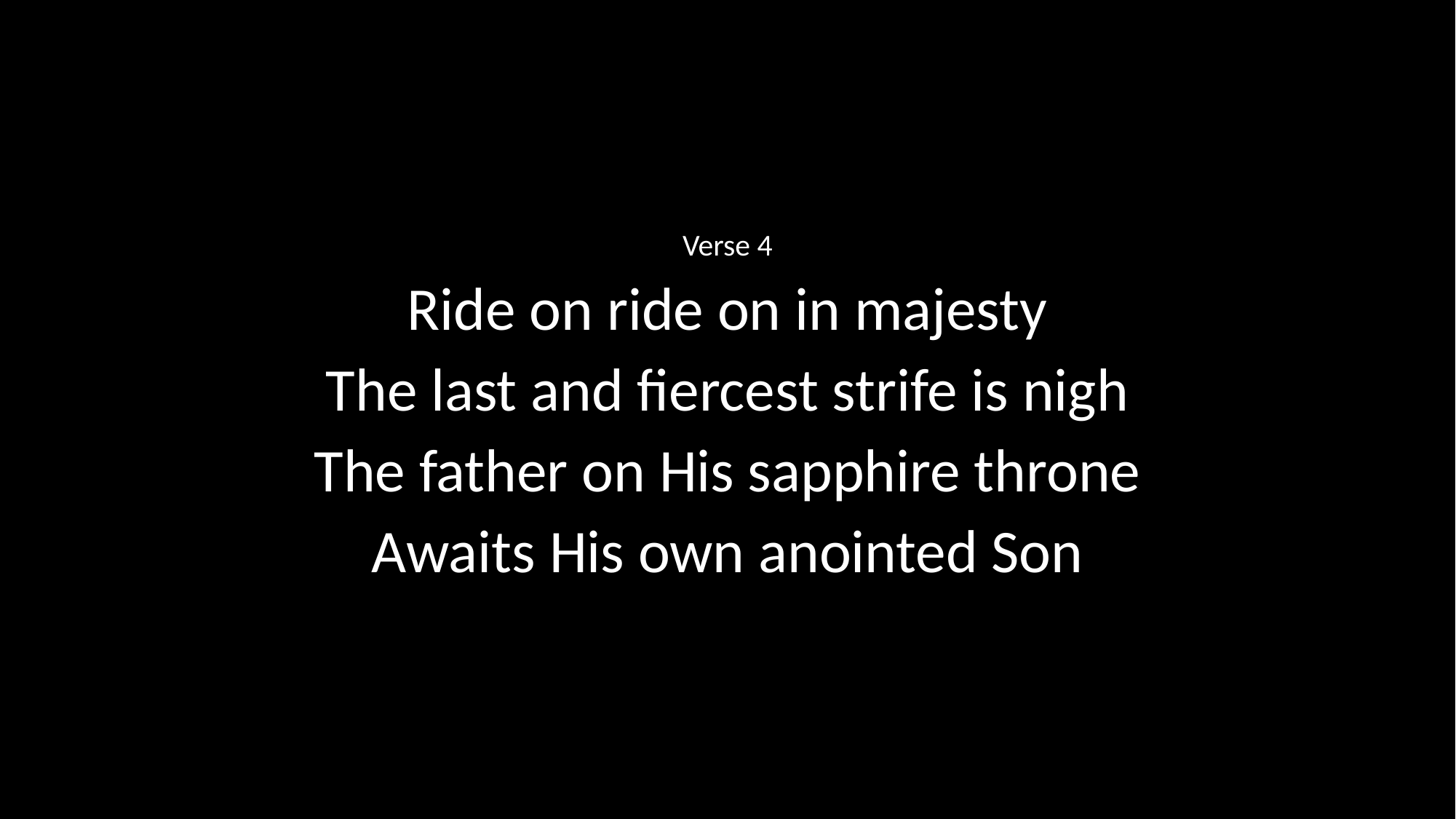

Verse 4
Ride on ride on in majesty
The last and fiercest strife is nigh
The father on His sapphire throne
Awaits His own anointed Son